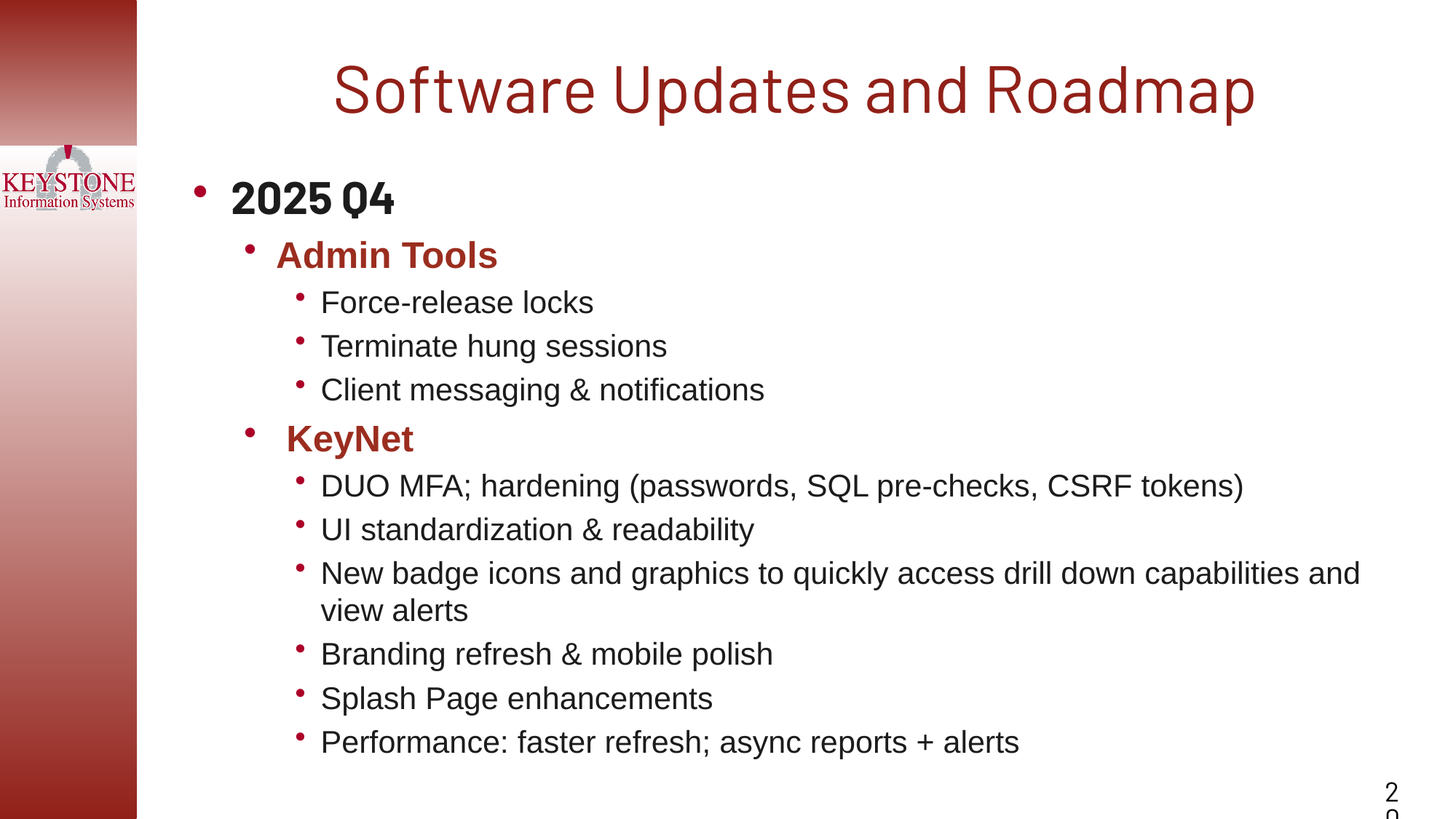

Software Updates and Roadmap
2025 Q4
Admin Tools
Force‑release locks
Terminate hung sessions
Client messaging & notifications
 KeyNet
DUO MFA; hardening (passwords, SQL pre‑checks, CSRF tokens)
UI standardization & readability
New badge icons and graphics to quickly access drill down capabilities and view alerts
Branding refresh & mobile polish
Splash Page enhancements
Performance: faster refresh; async reports + alerts

20